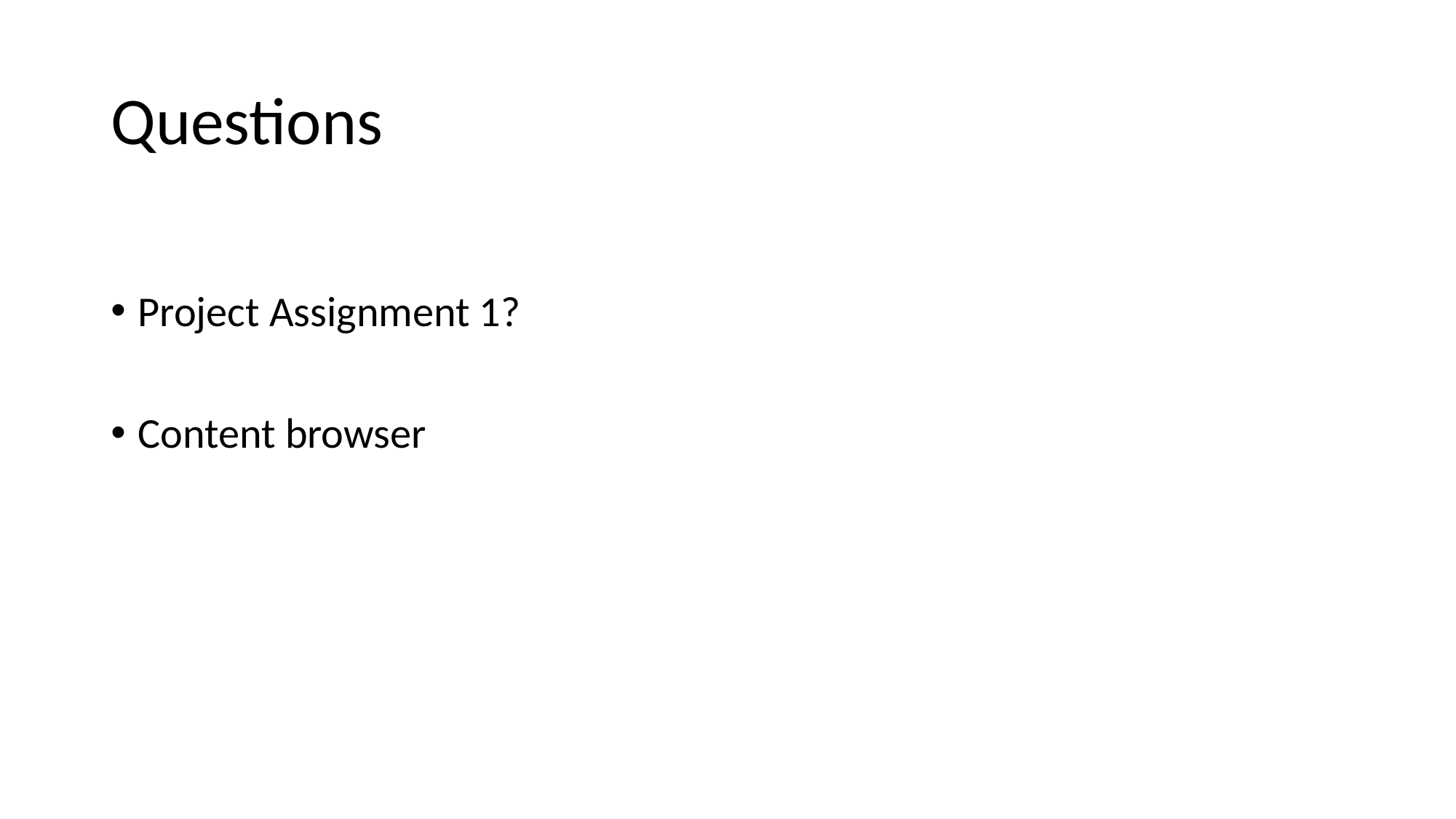

# Questions

Project Assignment 1?

Content browser